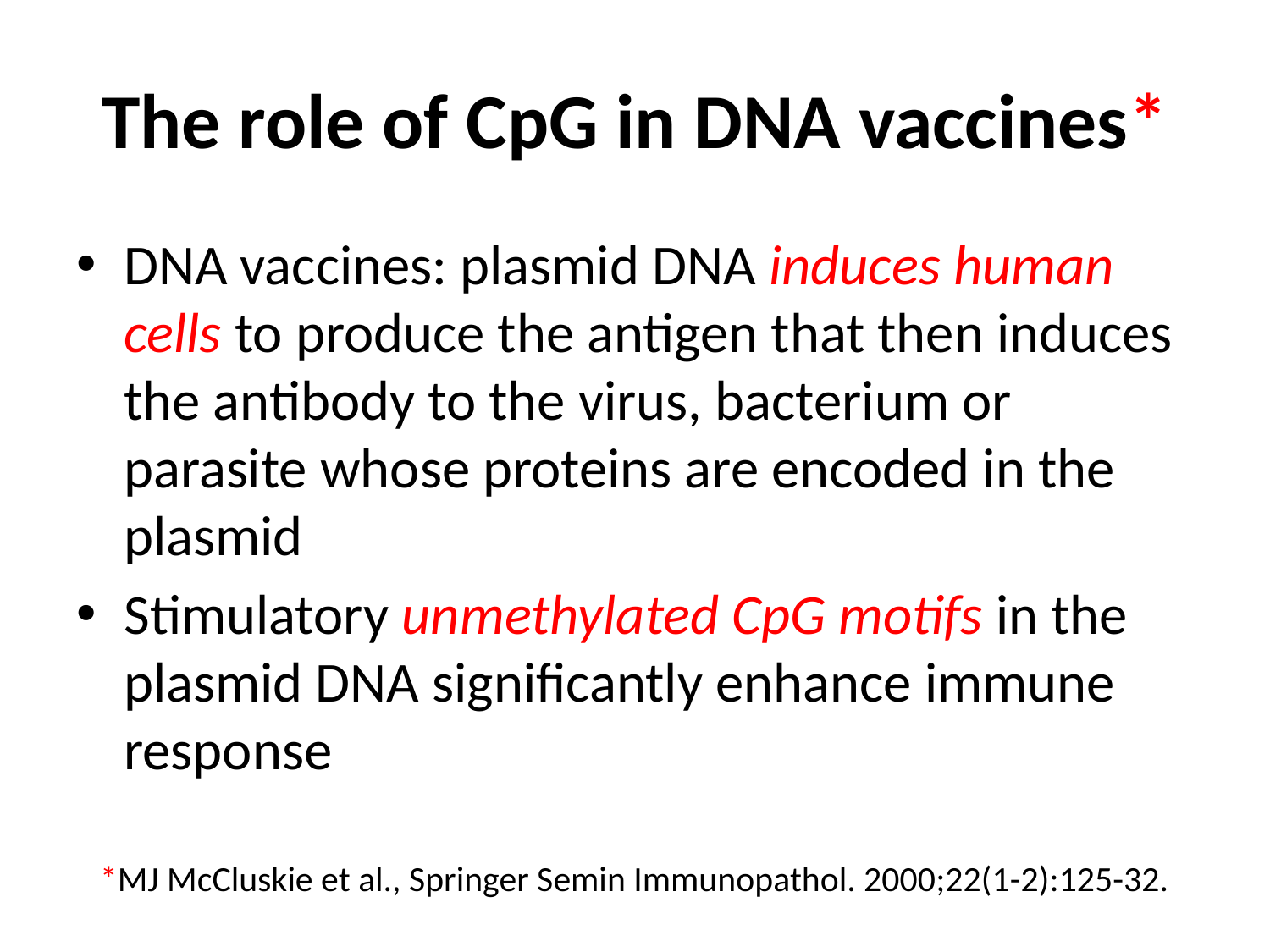

# The role of CpG in DNA vaccines*
DNA vaccines: plasmid DNA induces human cells to produce the antigen that then induces the antibody to the virus, bacterium or parasite whose proteins are encoded in the plasmid
Stimulatory unmethylated CpG motifs in the plasmid DNA significantly enhance immune response
*MJ McCluskie et al., Springer Semin Immunopathol. 2000;22(1-2):125-32.